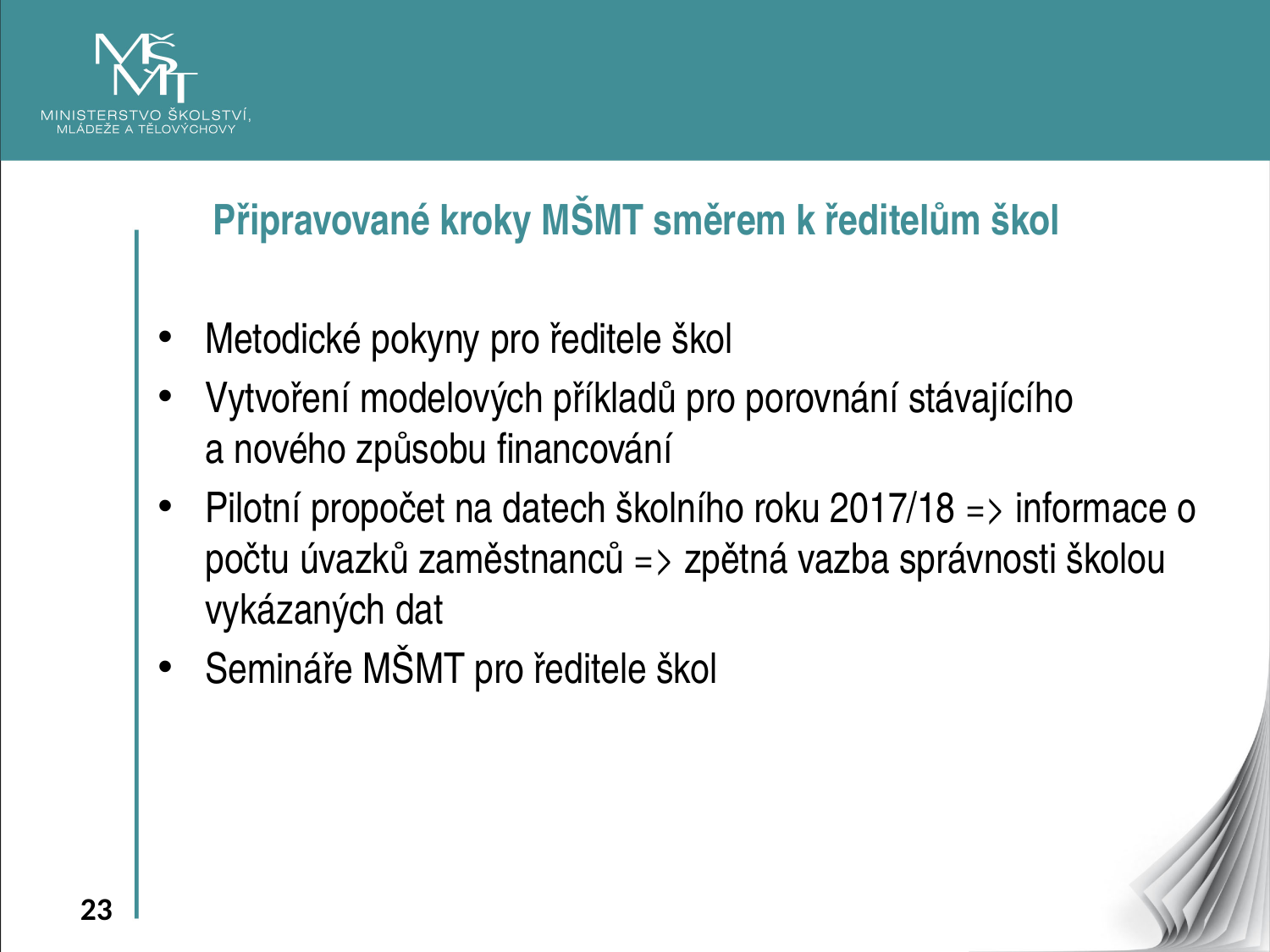

Připravované kroky MŠMT směrem k ředitelům škol

Metodické pokyny pro ředitele škol
Vytvoření modelových příkladů pro porovnání stávajícího
a nového způsobu financování
Pilotní propočet na datech školního roku 2017/18 => informace o počtu úvazků zaměstnanců => zpětná vazba správnosti školou vykázaných dat
Semináře MŠMT pro ředitele škol